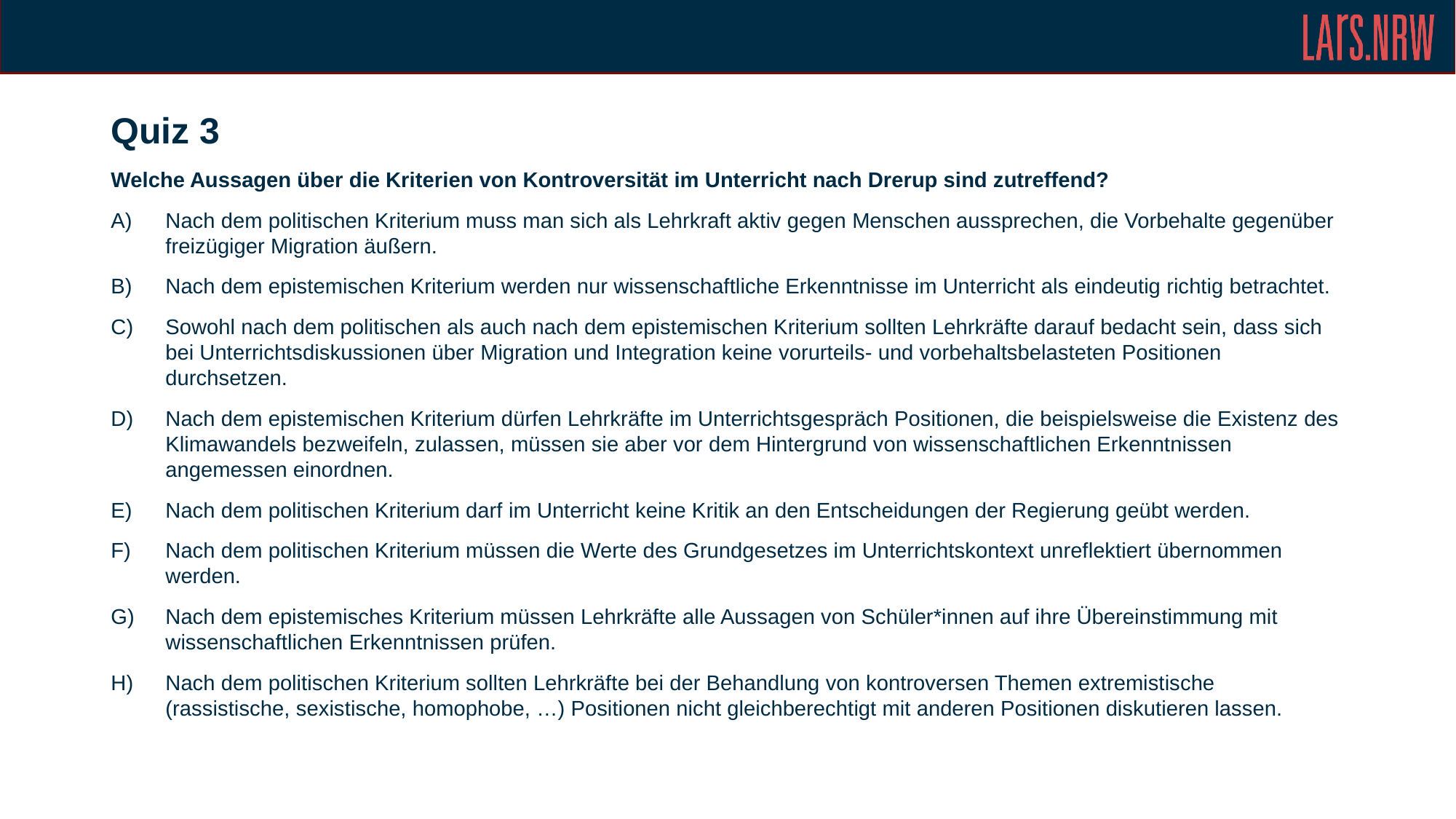

Quiz 3
Welche Aussagen über die Kriterien von Kontroversität im Unterricht nach Drerup sind zutreffend?
Nach dem politischen Kriterium muss man sich als Lehrkraft aktiv gegen Menschen aussprechen, die Vorbehalte gegenüber freizügiger Migration äußern.
Nach dem epistemischen Kriterium werden nur wissenschaftliche Erkenntnisse im Unterricht als eindeutig richtig betrachtet.
Sowohl nach dem politischen als auch nach dem epistemischen Kriterium sollten Lehrkräfte darauf bedacht sein, dass sich bei Unterrichtsdiskussionen über Migration und Integration keine vorurteils- und vorbehaltsbelasteten Positionen durchsetzen.
Nach dem epistemischen Kriterium dürfen Lehrkräfte im Unterrichtsgespräch Positionen, die beispielsweise die Existenz des Klimawandels bezweifeln, zulassen, müssen sie aber vor dem Hintergrund von wissenschaftlichen Erkenntnissen angemessen einordnen.
Nach dem politischen Kriterium darf im Unterricht keine Kritik an den Entscheidungen der Regierung geübt werden.
Nach dem politischen Kriterium müssen die Werte des Grundgesetzes im Unterrichtskontext unreflektiert übernommen werden.
Nach dem epistemisches Kriterium müssen Lehrkräfte alle Aussagen von Schüler*innen auf ihre Übereinstimmung mit wissenschaftlichen Erkenntnissen prüfen.
Nach dem politischen Kriterium sollten Lehrkräfte bei der Behandlung von kontroversen Themen extremistische (rassistische, sexistische, homophobe, …) Positionen nicht gleichberechtigt mit anderen Positionen diskutieren lassen.